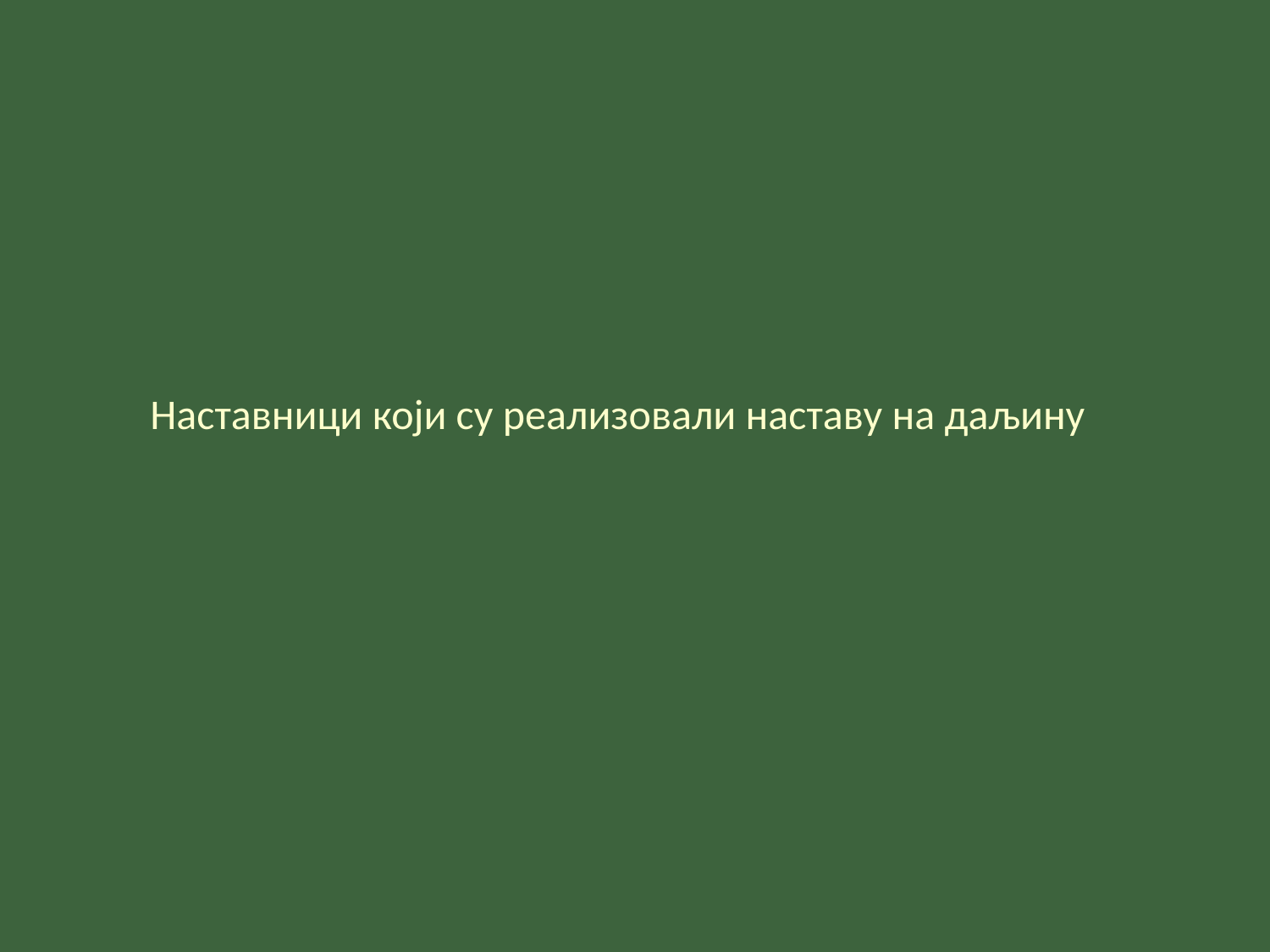

Наставници који су реализовали наставу на даљину